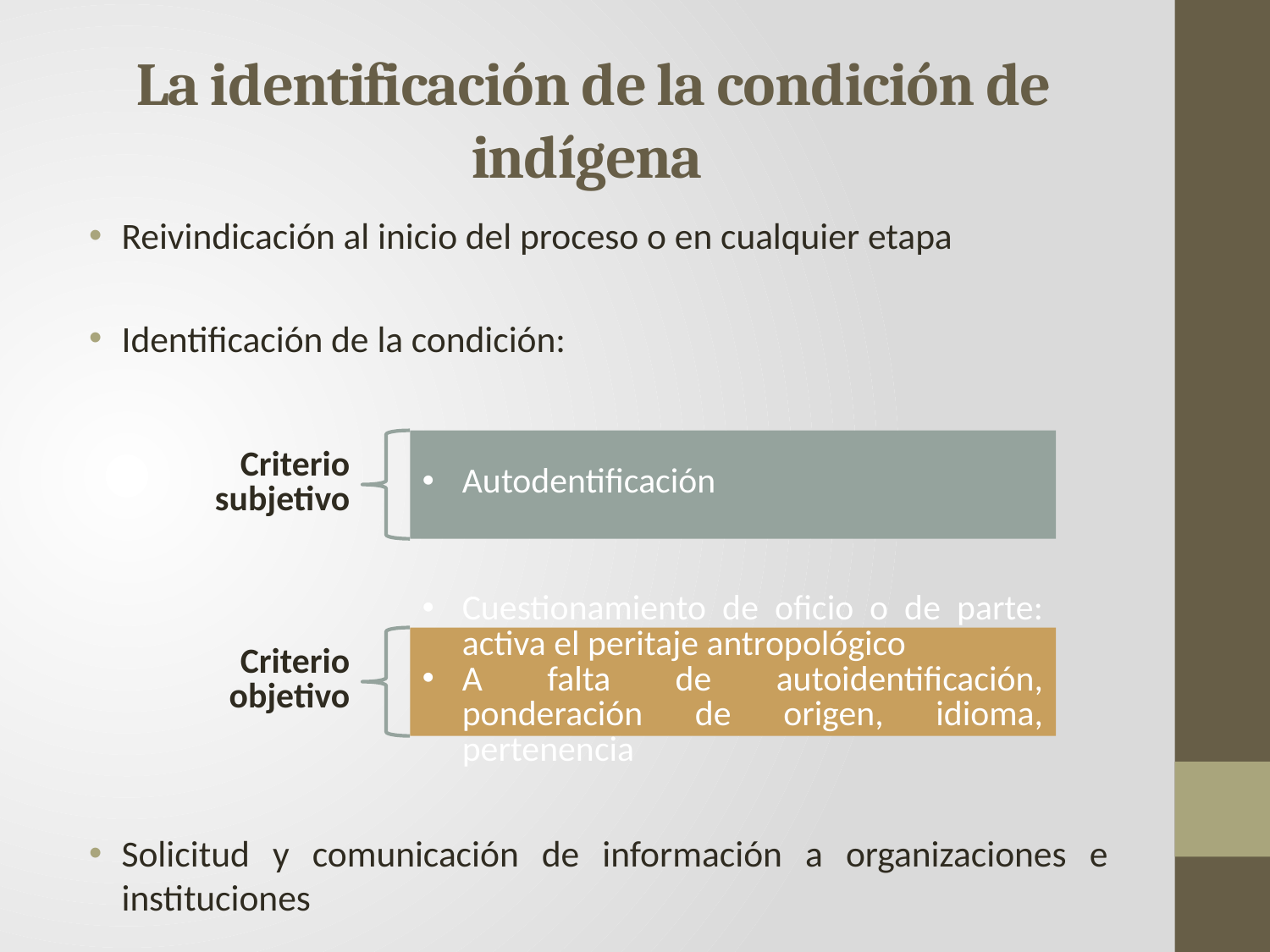

# La identificación de la condición de indígena
Reivindicación al inicio del proceso o en cualquier etapa

Identificación de la condición:

Solicitud y comunicación de información a organizaciones e instituciones

Criterio subjetivo
Autodentificación
Criterio objetivo
Cuestionamiento de oficio o de parte: activa el peritaje antropológico
A falta de autoidentificación, ponderación de origen, idioma, pertenencia